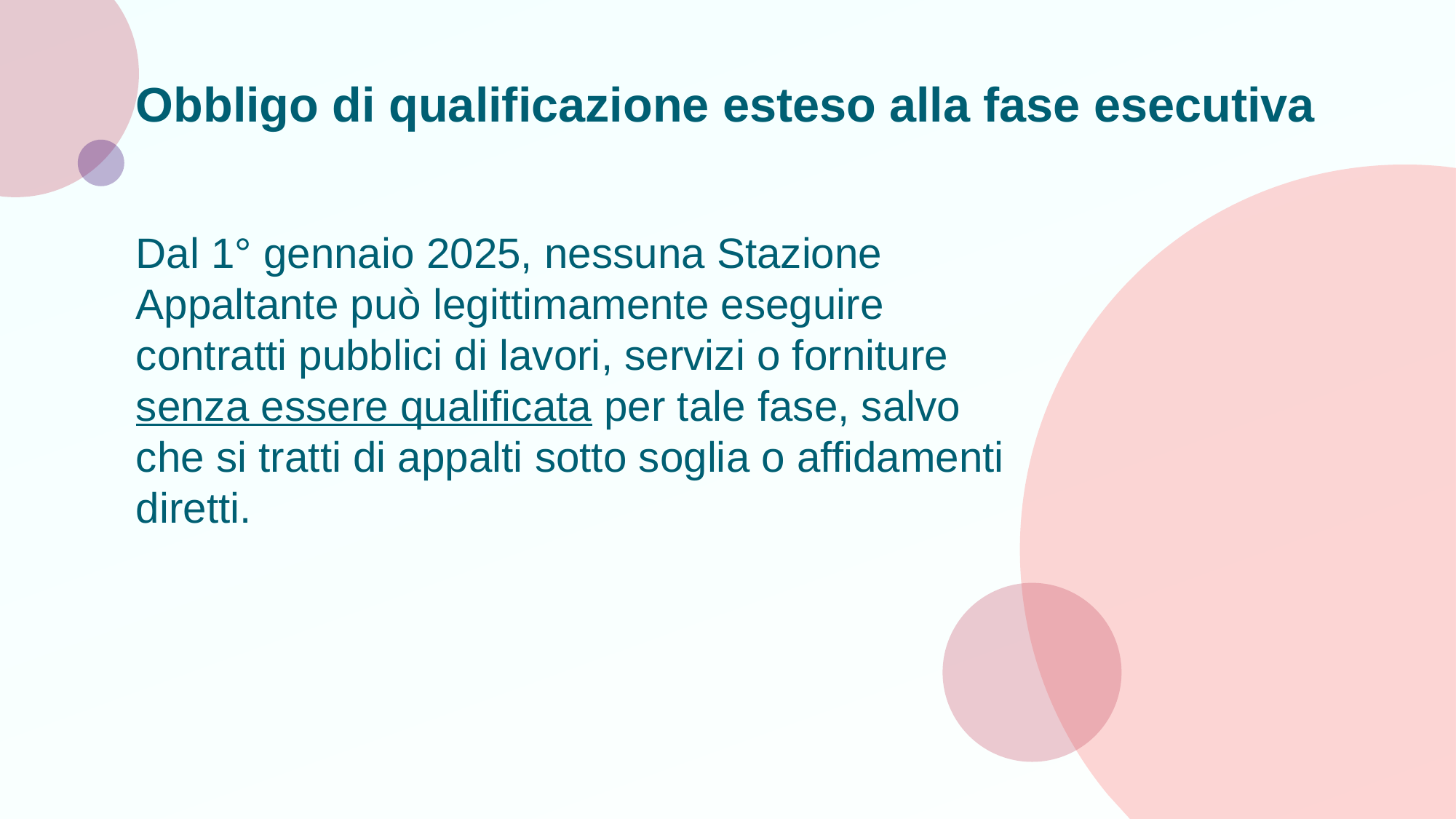

# Obbligo di qualificazione esteso alla fase esecutiva
Dal 1° gennaio 2025, nessuna Stazione Appaltante può legittimamente eseguire contratti pubblici di lavori, servizi o forniture senza essere qualificata per tale fase, salvo che si tratti di appalti sotto soglia o affidamenti diretti.